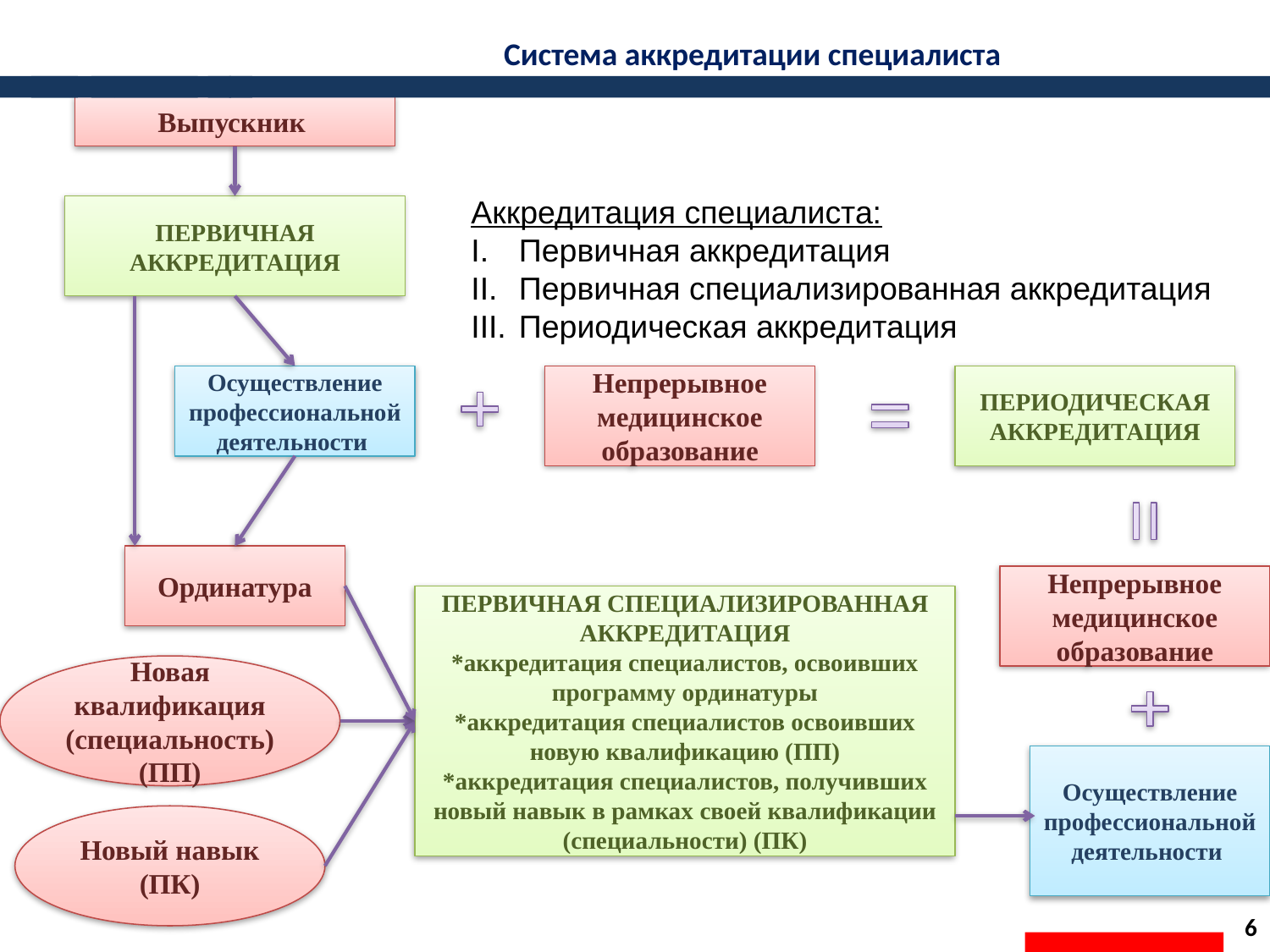

Система аккредитации специалиста

Выпускник
Аккредитация специалиста:
Первичная аккредитация
Первичная специализированная аккредитация
Периодическая аккредитация
ПЕРВИЧНАЯ АККРЕДИТАЦИЯ
Осуществление профессиональной деятельности
Непрерывное медицинское образование
ПЕРИОДИЧЕСКАЯ АККРЕДИТАЦИЯ

Ординатура
Непрерывное медицинское образование
ПЕРВИЧНАЯ СПЕЦИАЛИЗИРОВАННАЯ АККРЕДИТАЦИЯ
*аккредитация специалистов, освоивших программу ординатуры
*аккредитация специалистов освоивших новую квалификацию (ПП)
*аккредитация специалистов, получивших новый навык в рамках своей квалификации (специальности) (ПК)
Новая квалификация (специальность) (ПП)

Осуществление профессиональной деятельности
Новый навык (ПК)
6